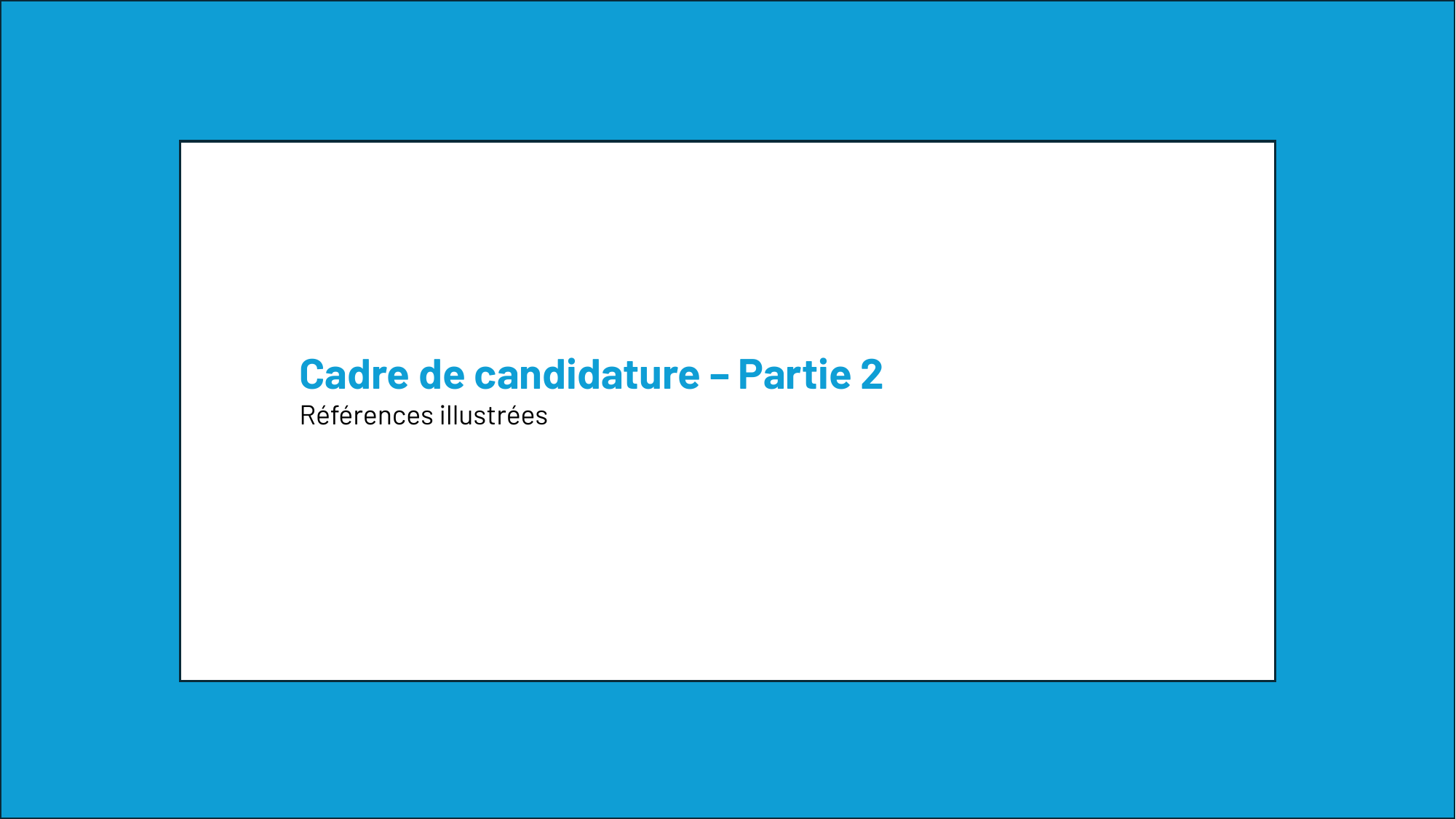

Cadre de candidature – Partie 2
Références illustrées